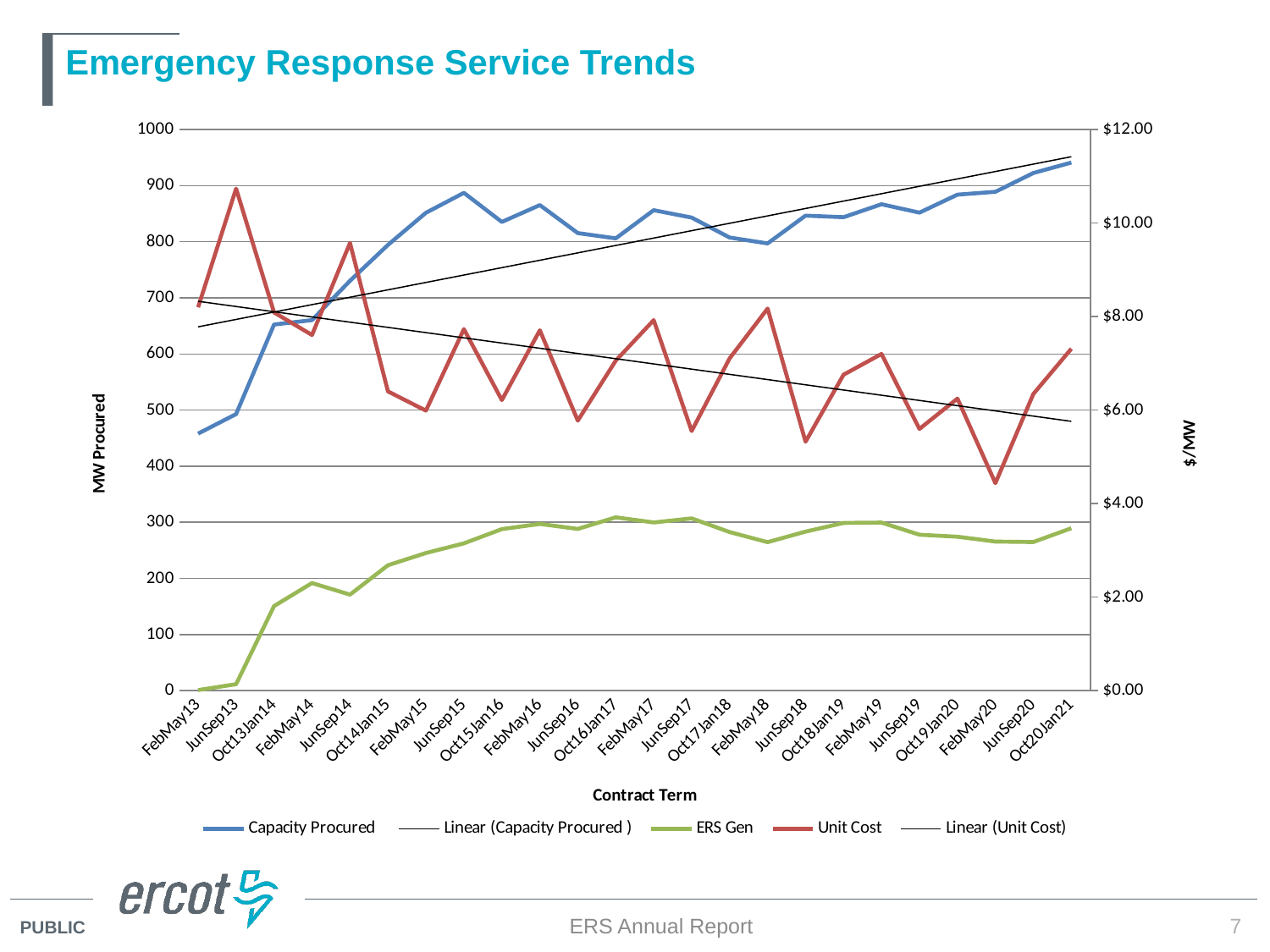

# Emergency Response Service Trends

### Chart

| Category | Capacity Procured  | ERS Gen | Unit Cost |
|---|---|---|---|
| FebMay13 | 458.10404654393886 | 1.0 | 8.199678278471632 |
| JunSep13 | 492.9202459016393 | 11.512295081967213 | 10.736082727004096 |
| Oct13Jan14 | 652.5704134778191 | 150.70826955638333 | 8.088878891238648 |
| FebMay14 | 660.4069485932616 | 191.79002431399792 | 7.6075127710063075 |
| JunSep14 | 730.5104617486335 | 171.131543715847 | 9.575170739860186 |
| Oct14Jan15 | 794.3913115475785 | 223.50313579410772 | 6.401211223133711 |
| FebMay15 | 851.6757273358805 | 245.2698957971518 | 5.9888860936766575 |
| JunSep15 | 887.1691844262295 | 262.4796475409836 | 7.732207401135437 |
| Oct15Jan16 | 835.385673213681 | 287.90054182187606 | 6.215306302191247 |
| FebMay16 | 865.3787137444024 | 297.1068584223218 | 7.70796391145216 |
| JunSep16 | 815.5155669398907 | 288.22916393442625 | 5.775116941134468 |
| Oct16Jan17 | 806.0954784964443 | 308.9058245851676 | 7.057760055874444 |
| FebMay17 | 856.3192427926363 | 299.7257971517888 | 7.924428019775424 |
| JunSep17 | 843.1628825136612 | 307.0507923497268 | 5.552823407270987 |
| Oct17Jan18 | 807.615844903488 | 282.62868269556384 | 7.105586523189949 |
| FebMay18 | 797.1076363020658 | 264.6574026413816 | 8.1712419162262 |
| JunSep18 | 846.5887704918032 | 283.43106557377047 | 5.32481824195843 |
| Oct18Jan19 | 843.8808716559431 | 298.89742634608876 | 6.75783741997239 |
| FebMay19 | 866.8857634595345 | 299.4934039597082 | 7.201039527889068 |
| JunSep19 | 851.9710737704918 | 277.89745901639344 | 5.597907639524422 |
| Oct19Jan20 | 883.9614331188621 | 274.37196579749406 | 6.246821622470338 |
| FebMay20 | 889.1126633931594 | 265.66594649508977 | 4.438447839015289 |
| JunSep20 | 922.5961164917032 | 264.889346427362 | 6.345540921632817 |
| Oct20Jan21 | 941.2092800541823 | 289.47638401625466 | 7.312883966577016 |
ERS Annual Report
7